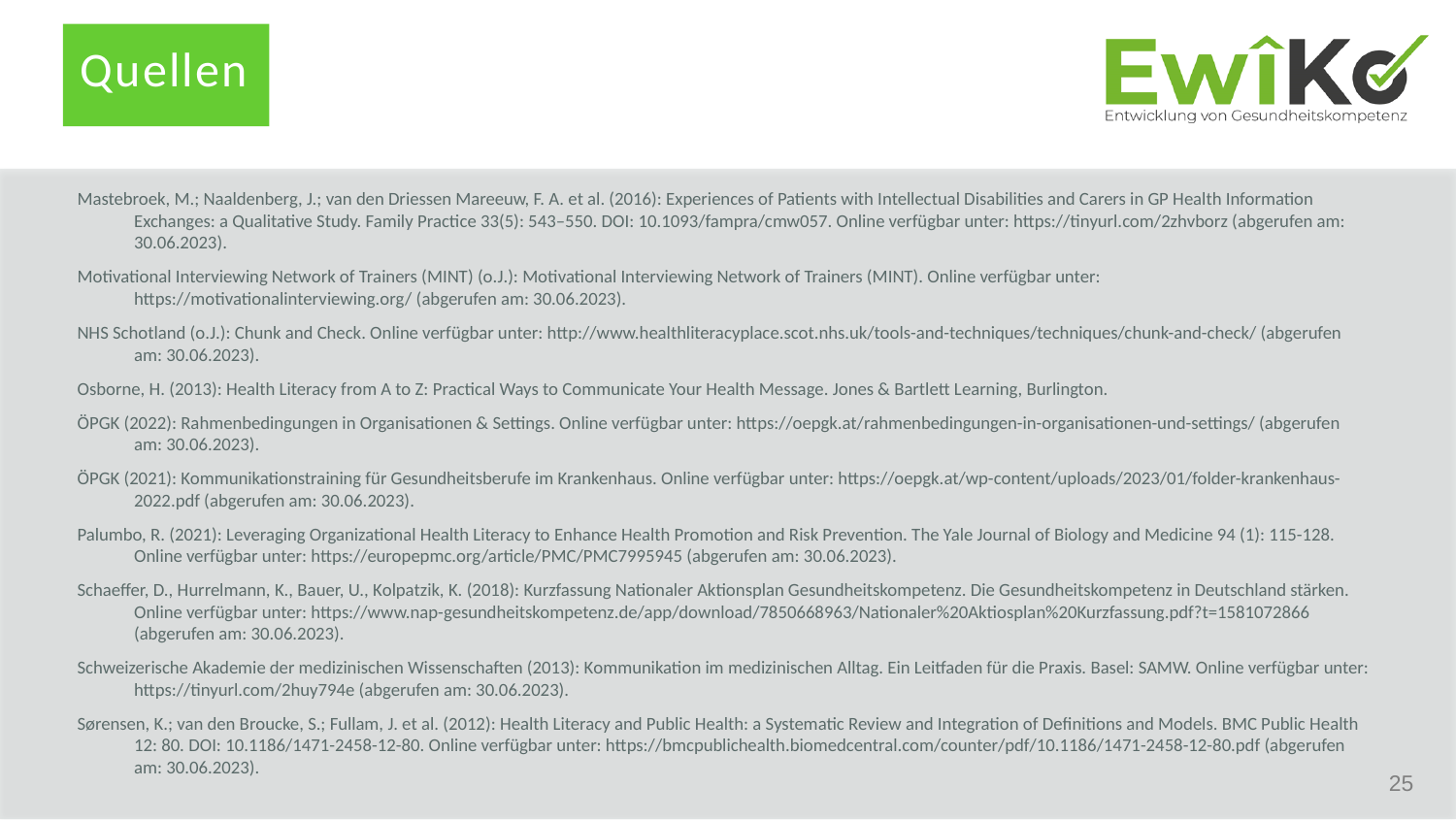

Quellen
Mastebroek, M.; Naaldenberg, J.; van den Driessen Mareeuw, F. A. et al. (2016): Experiences of Patients with Intellectual Disabilities and Carers in GP Health Information Exchanges: a Qualitative Study. Family Practice 33(5): 543–550. DOI: 10.1093/fampra/cmw057. Online verfügbar unter: https://tinyurl.com/2zhvborz (abgerufen am: 30.06.2023).
Motivational Interviewing Network of Trainers (MINT) (o.J.): Motivational Interviewing Network of Trainers (MINT). Online verfügbar unter: https://motivationalinterviewing.org/ (abgerufen am: 30.06.2023).
NHS Schotland (o.J.): Chunk and Check. Online verfügbar unter: http://www.healthliteracyplace.scot.nhs.uk/tools-and-techniques/techniques/chunk-and-check/ (abgerufen am: 30.06.2023).
Osborne, H. (2013): Health Literacy from A to Z: Practical Ways to Communicate Your Health Message. Jones & Bartlett Learning, Burlington.
ÖPGK (2022): Rahmenbedingungen in Organisationen & Settings. Online verfügbar unter: https://oepgk.at/rahmenbedingungen-in-organisationen-und-settings/ (abgerufen am: 30.06.2023).
ÖPGK (2021): Kommunikationstraining für Gesundheitsberufe im Krankenhaus. Online verfügbar unter: https://oepgk.at/wp-content/uploads/2023/01/folder-krankenhaus-2022.pdf (abgerufen am: 30.06.2023).
Palumbo, R. (2021): Leveraging Organizational Health Literacy to Enhance Health Promotion and Risk Prevention. The Yale Journal of Biology and Medicine 94 (1): 115-128. Online verfügbar unter: https://europepmc.org/article/PMC/PMC7995945 (abgerufen am: 30.06.2023).
Schaeffer, D., Hurrelmann, K., Bauer, U., Kolpatzik, K. (2018): Kurzfassung Nationaler Aktionsplan Gesundheitskompetenz. Die Gesundheitskompetenz in Deutschland stärken. Online verfügbar unter: https://www.nap-gesundheitskompetenz.de/app/download/7850668963/Nationaler%20Aktiosplan%20Kurzfassung.pdf?t=1581072866 (abgerufen am: 30.06.2023).
Schweizerische Akademie der medizinischen Wissenschaften (2013): Kommunikation im medizinischen Alltag. Ein Leitfaden für die Praxis. Basel: SAMW. Online verfügbar unter: https://tinyurl.com/2huy794e (abgerufen am: 30.06.2023).
Sørensen, K.; van den Broucke, S.; Fullam, J. et al. (2012): Health Literacy and Public Health: a Systematic Review and Integration of Definitions and Models. BMC Public Health 12: 80. DOI: 10.1186/1471-2458-12-80. Online verfügbar unter: https://bmcpublichealth.biomedcentral.com/counter/pdf/10.1186/1471-2458-12-80.pdf (abgerufen am: 30.06.2023).